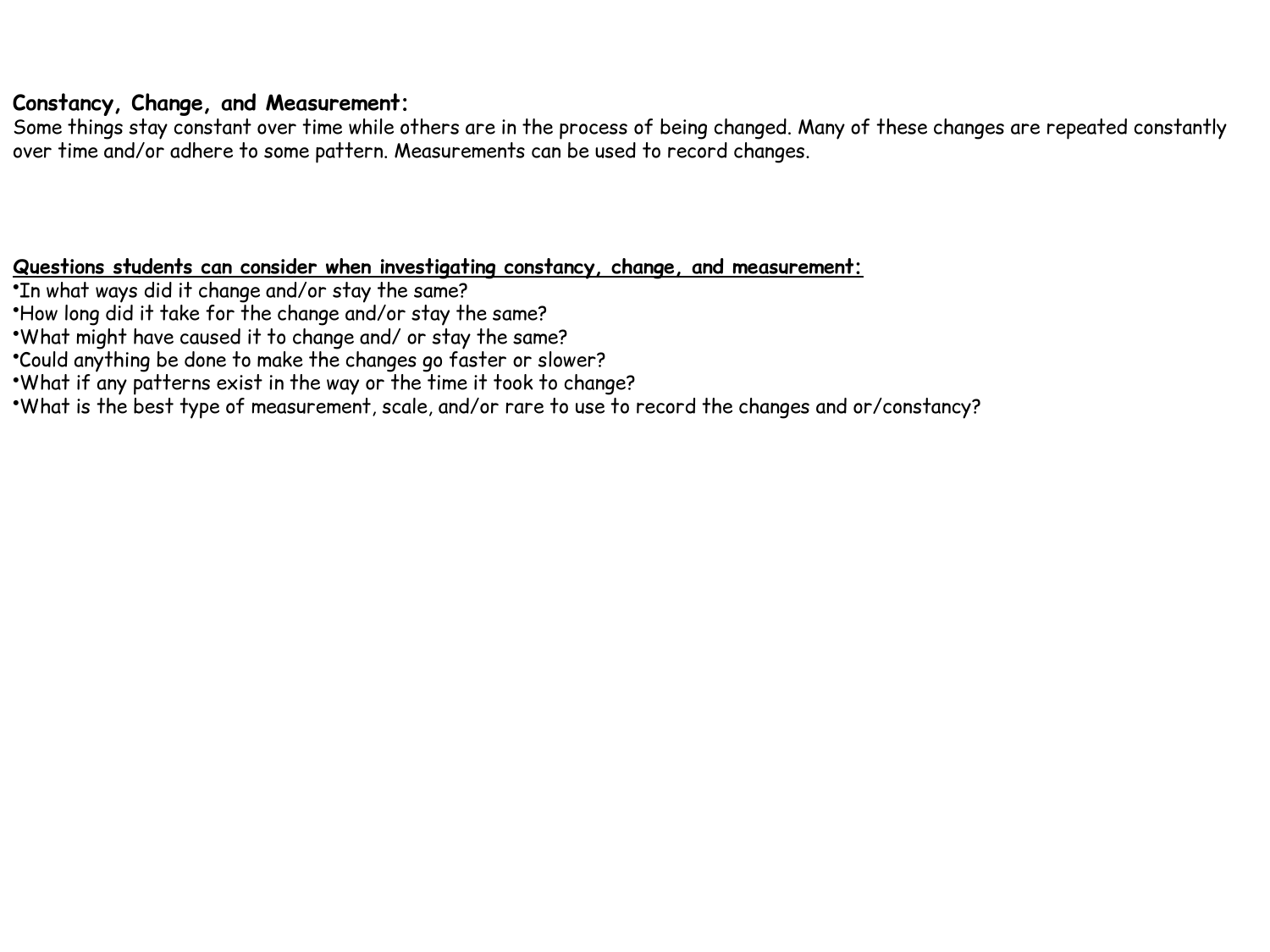

Constancy, Change, and Measurement:
Some things stay constant over time while others are in the process of being changed. Many of these changes are repeated constantly over time and/or adhere to some pattern. Measurements can be used to record changes.

Questions students can consider when investigating constancy, change, and measurement:
In what ways did it change and/or stay the same?
How long did it take for the change and/or stay the same?
What might have caused it to change and/ or stay the same?
Could anything be done to make the changes go faster or slower?
What if any patterns exist in the way or the time it took to change?
What is the best type of measurement, scale, and/or rare to use to record the changes and or/constancy?